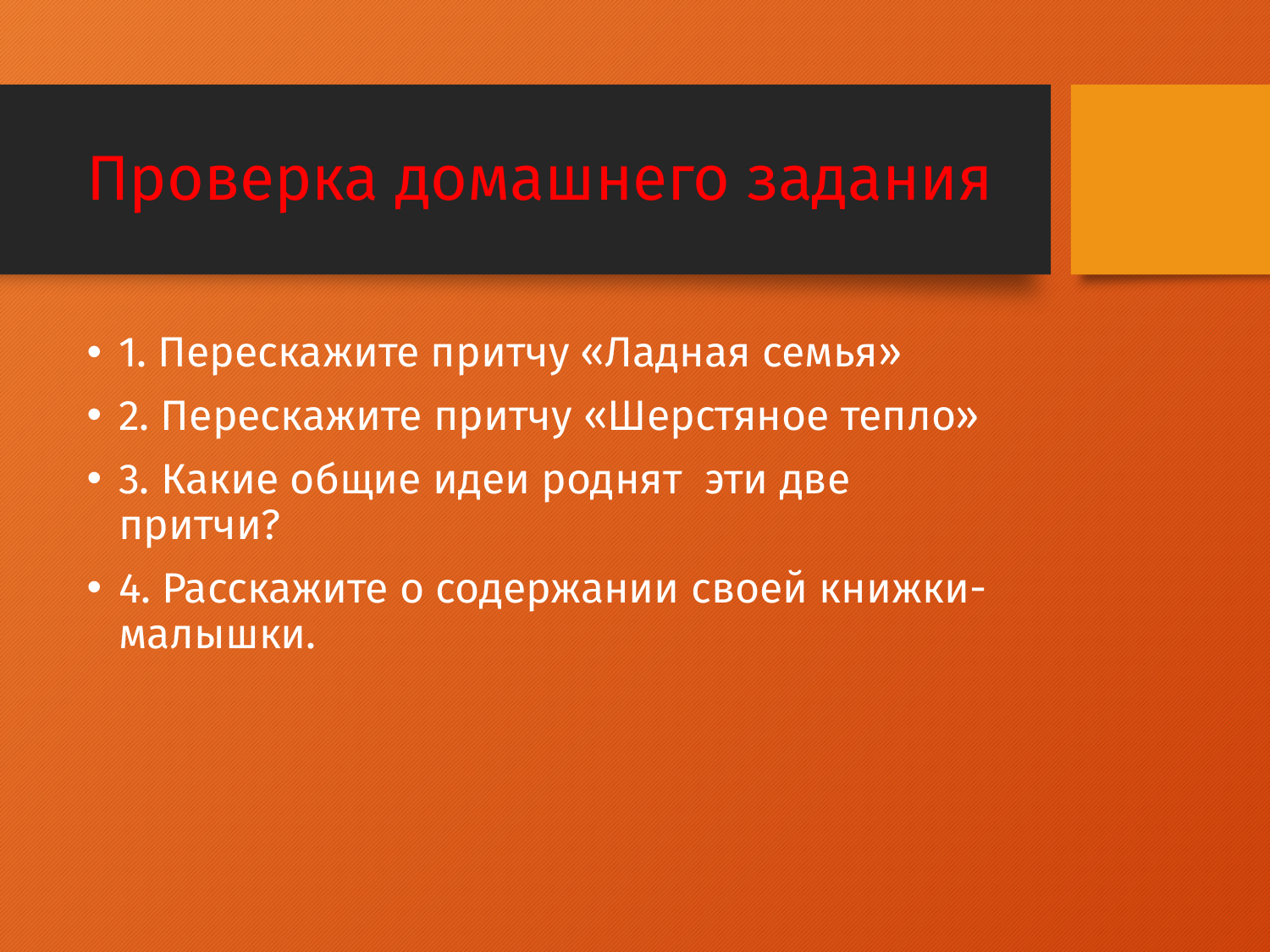

# Проверка домашнего задания
1. Перескажите притчу «Ладная семья»
2. Перескажите притчу «Шерстяное тепло»
3. Какие общие идеи роднят  эти две притчи?
4. Расскажите о содержании своей книжки-малышки.